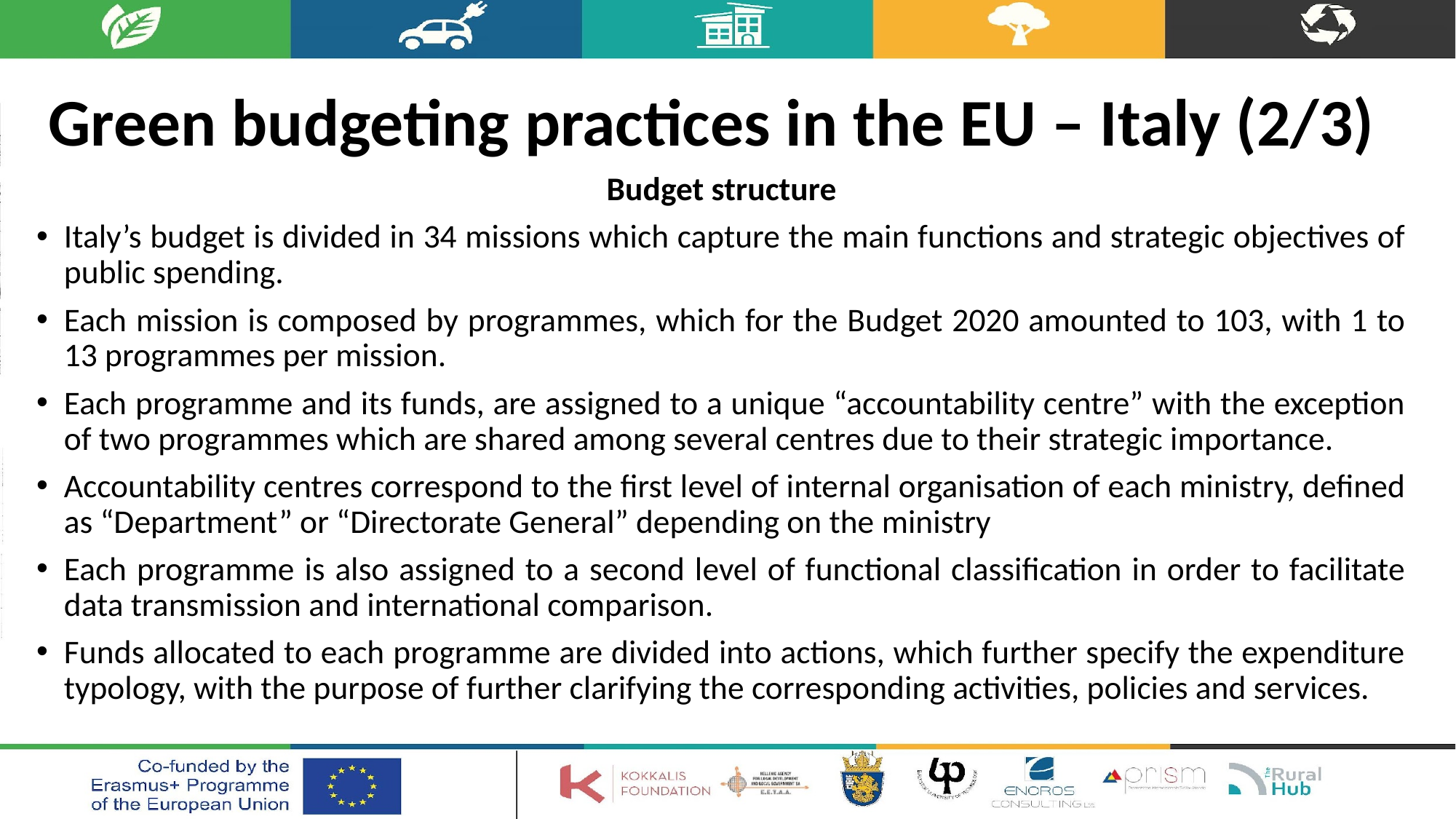

# Green budgeting practices in the EU – Italy (2/3)
Budget structure
Italy’s budget is divided in 34 missions which capture the main functions and strategic objectives of public spending.
Each mission is composed by programmes, which for the Budget 2020 amounted to 103, with 1 to 13 programmes per mission.
Each programme and its funds, are assigned to a unique “accountability centre” with the exception of two programmes which are shared among several centres due to their strategic importance.
Accountability centres correspond to the first level of internal organisation of each ministry, defined as “Department” or “Directorate General” depending on the ministry
Each programme is also assigned to a second level of functional classification in order to facilitate data transmission and international comparison.
Funds allocated to each programme are divided into actions, which further specify the expenditure typology, with the purpose of further clarifying the corresponding activities, policies and services.